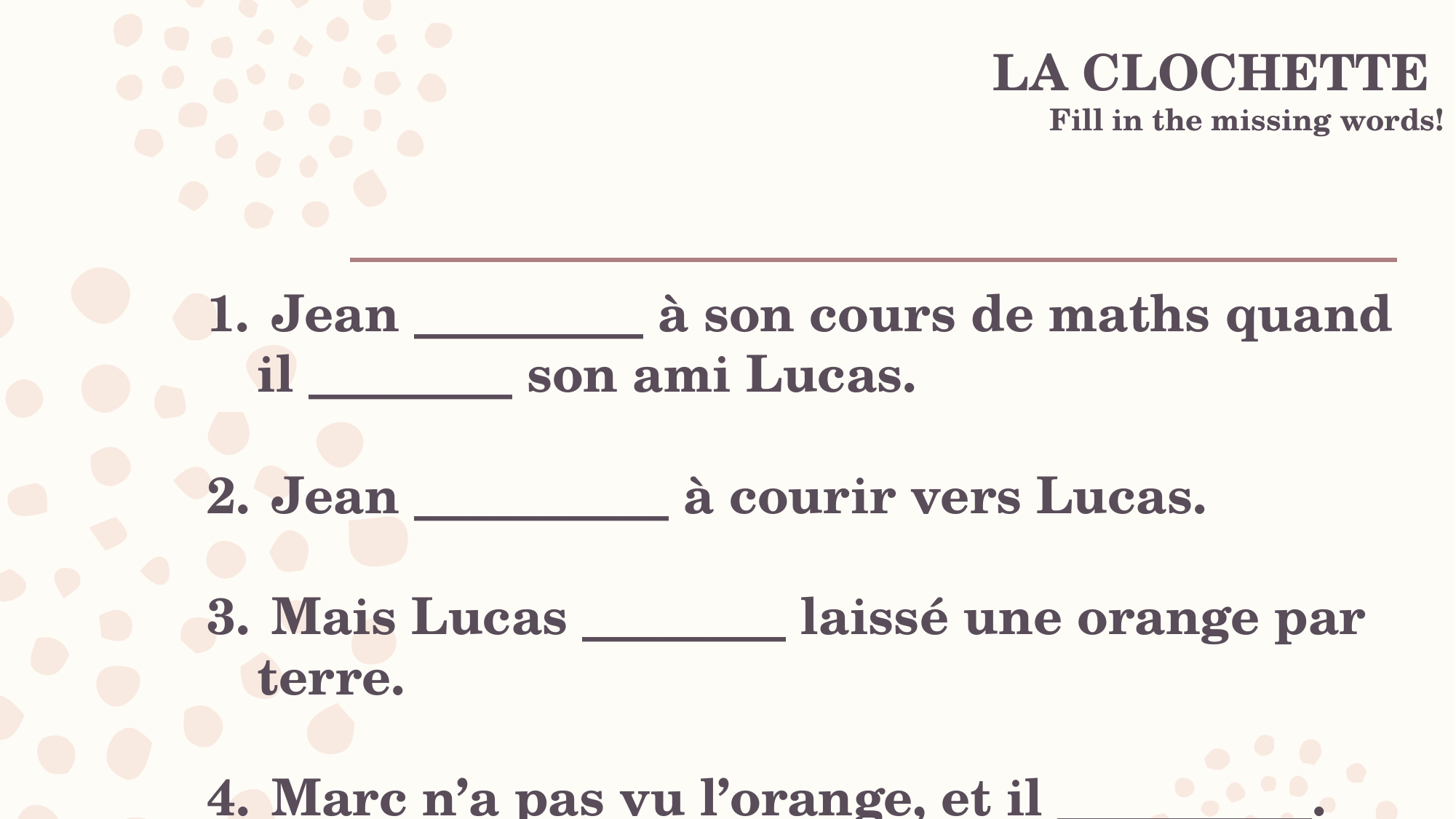

# LA CLOCHETTE Fill in the missing words!
 Jean _________ à son cours de maths quand il ________ son ami Lucas.

 Jean __________ à courir vers Lucas.

 Mais Lucas ________ laissé une orange par terre.

 Marc n’a pas vu l’orange, et il __________.